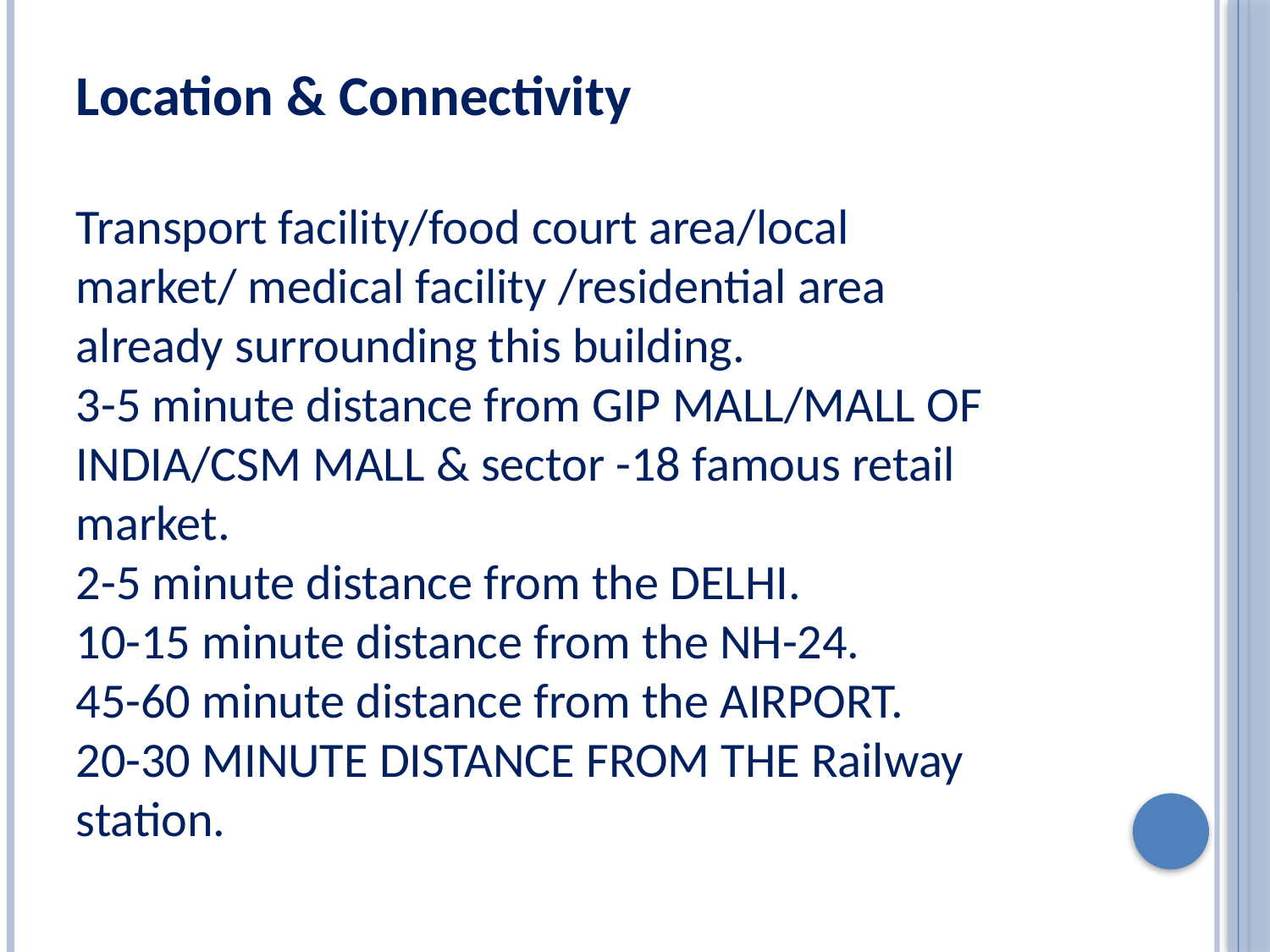

Location & Connectivity

Transport facility/food court area/local market/ medical facility /residential area  already surrounding this building.
3-5 minute distance from GIP MALL/MALL OF INDIA/CSM MALL & sector -18 famous retail market.
2-5 minute distance from the DELHI.
10-15 minute distance from the NH-24.
45-60 minute distance from the AIRPORT.
20-30 MINUTE DISTANCE FROM THE Railway station.